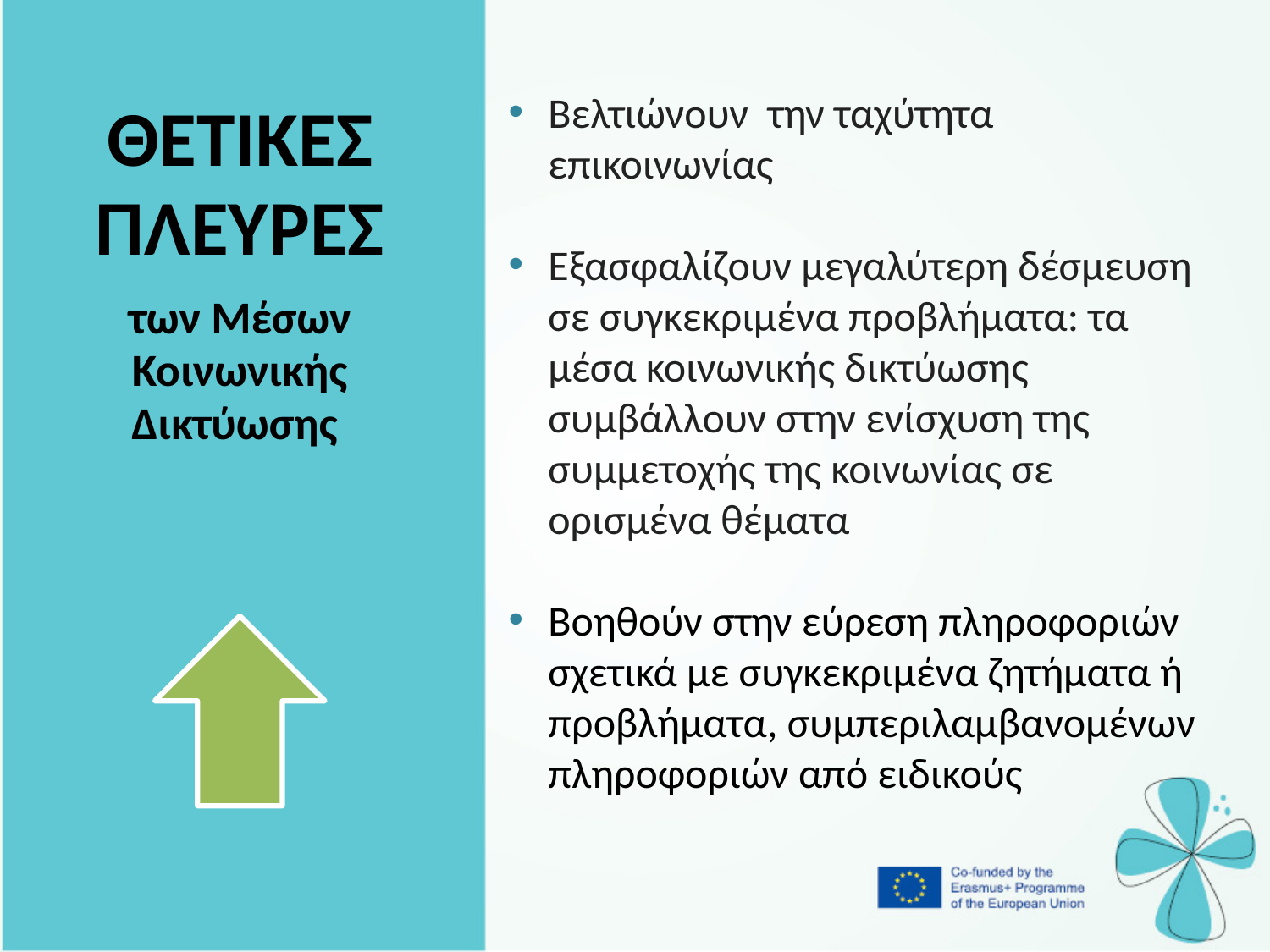

Βελτιώνουν  την ταχύτητα επικοινωνίας

Εξασφαλίζουν μεγαλύτερη δέσμευση σε συγκεκριμένα προβλήματα: τα μέσα κοινωνικής δικτύωσης συμβάλλουν στην ενίσχυση της συμμετοχής της κοινωνίας σε ορισμένα θέματα

Βοηθούν στην εύρεση πληροφοριών σχετικά με συγκεκριμένα ζητήματα ή προβλήματα, συμπεριλαμβανομένων πληροφοριών από ειδικούς
| ΘΕΤΙΚΕΣ ΠΛΕΥΡΕΣ των Μέσων Κοινωνικής Δικτύωσης |
| --- |